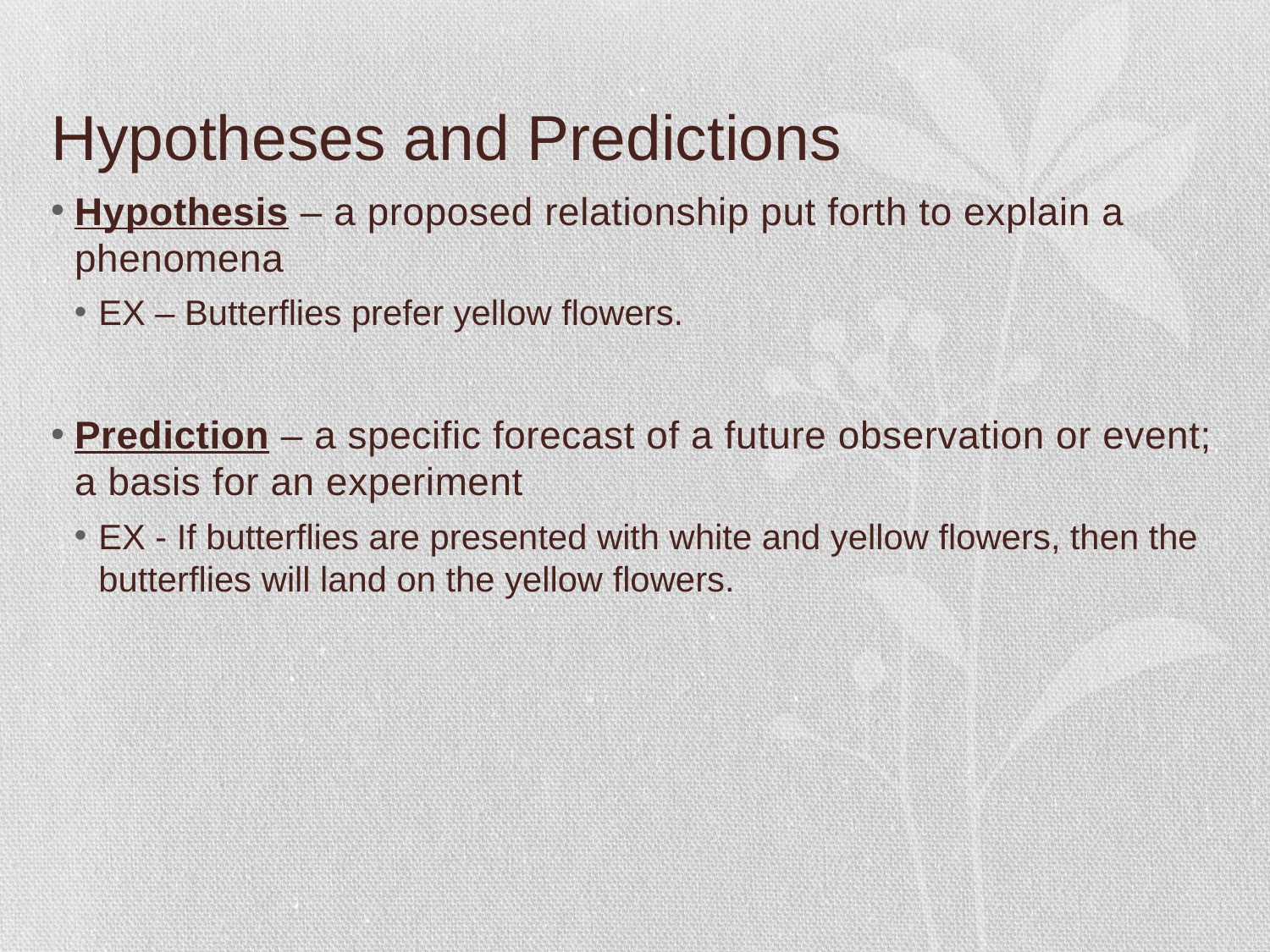

# Hypotheses and Predictions
Hypothesis – a proposed relationship put forth to explain a phenomena
EX – Butterflies prefer yellow flowers.

Prediction – a specific forecast of a future observation or event; a basis for an experiment
EX - If butterflies are presented with white and yellow flowers, then the butterflies will land on the yellow flowers.